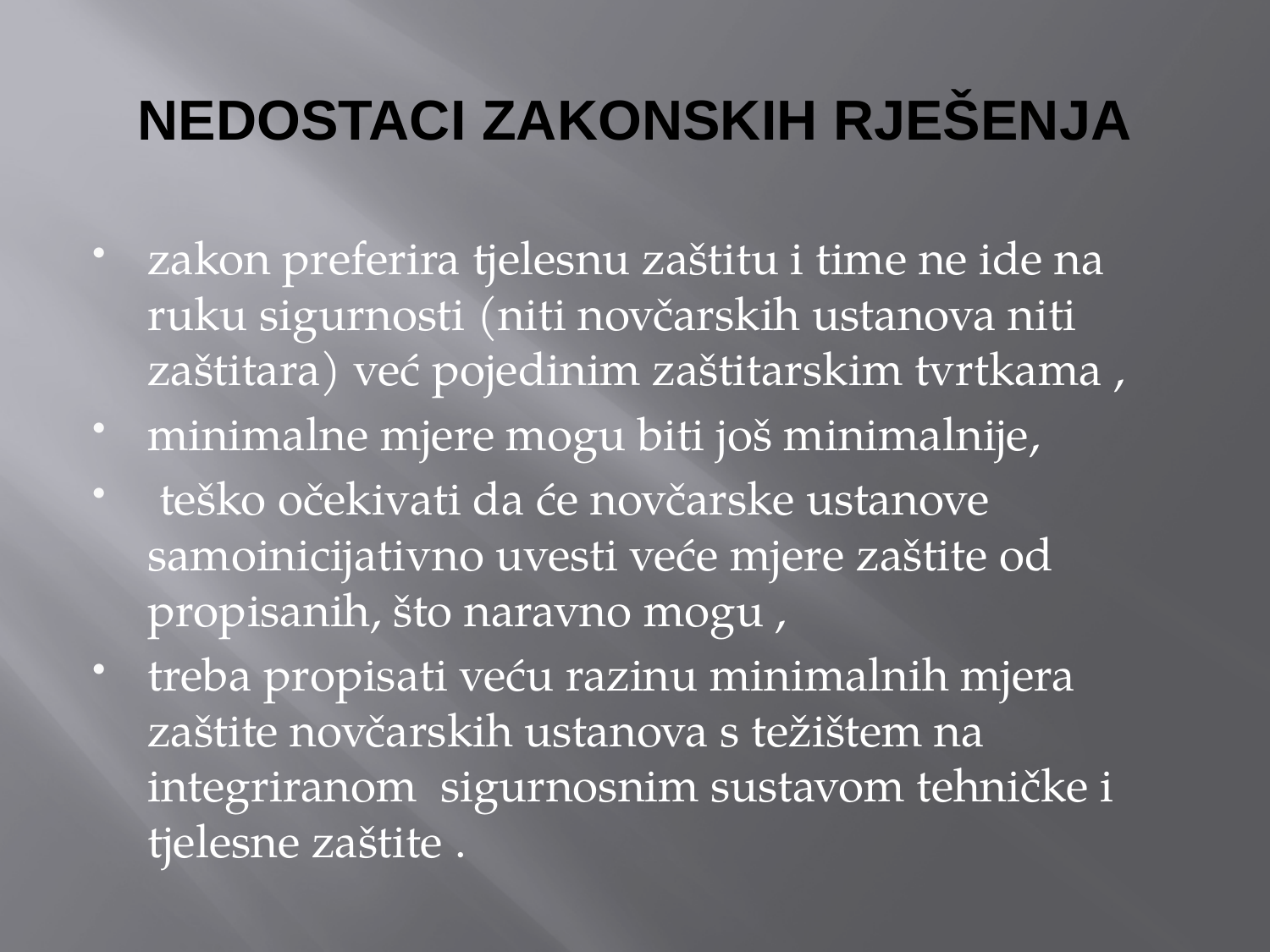

# NEDOSTACI ZAKONSKIH RJEŠENJA
zakon preferira tjelesnu zaštitu i time ne ide na ruku sigurnosti (niti novčarskih ustanova niti zaštitara) već pojedinim zaštitarskim tvrtkama ,
minimalne mjere mogu biti još minimalnije,
 teško očekivati da će novčarske ustanove samoinicijativno uvesti veće mjere zaštite od propisanih, što naravno mogu ,
treba propisati veću razinu minimalnih mjera zaštite novčarskih ustanova s težištem na integriranom  sigurnosnim sustavom tehničke i tjelesne zaštite .